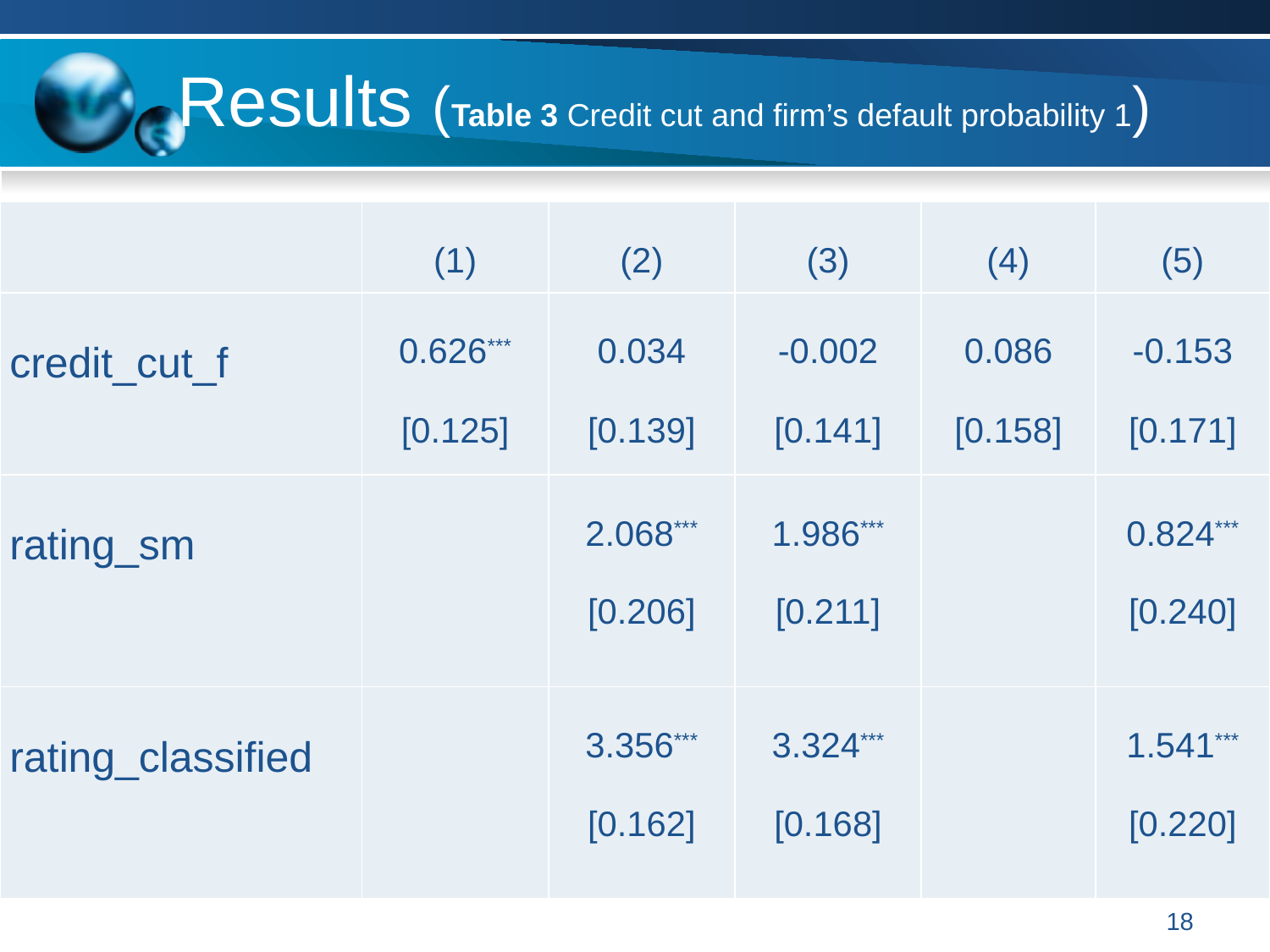

# Results (Table 3 Credit cut and firm’s default probability 1)
|  | (1) | (2) | (3) | (4) | (5) |
| --- | --- | --- | --- | --- | --- |
| credit\_cut\_f | 0.626\*\*\* [0.125] | 0.034 [0.139] | -0.002 [0.141] | 0.086 [0.158] | -0.153 [0.171] |
| rating\_sm |  | 2.068\*\*\* [0.206] | 1.986\*\*\* [0.211] |  | 0.824\*\*\* [0.240] |
| rating\_classified |  | 3.356\*\*\* [0.162] | 3.324\*\*\* [0.168] |  | 1.541\*\*\* [0.220] |
18